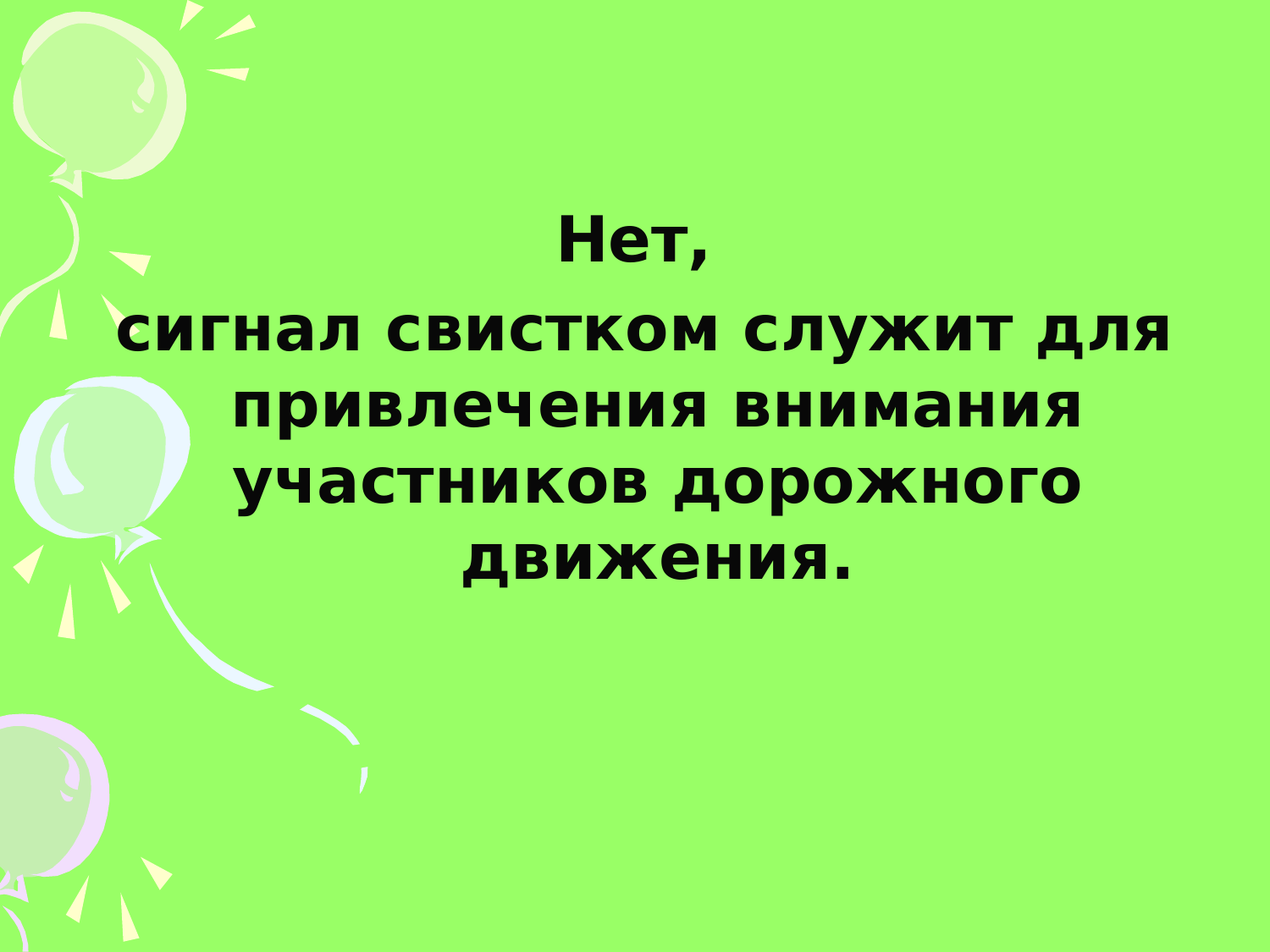

# Нет,
 сигнал свистком служит для привлечения внимания участников дорожного движения.